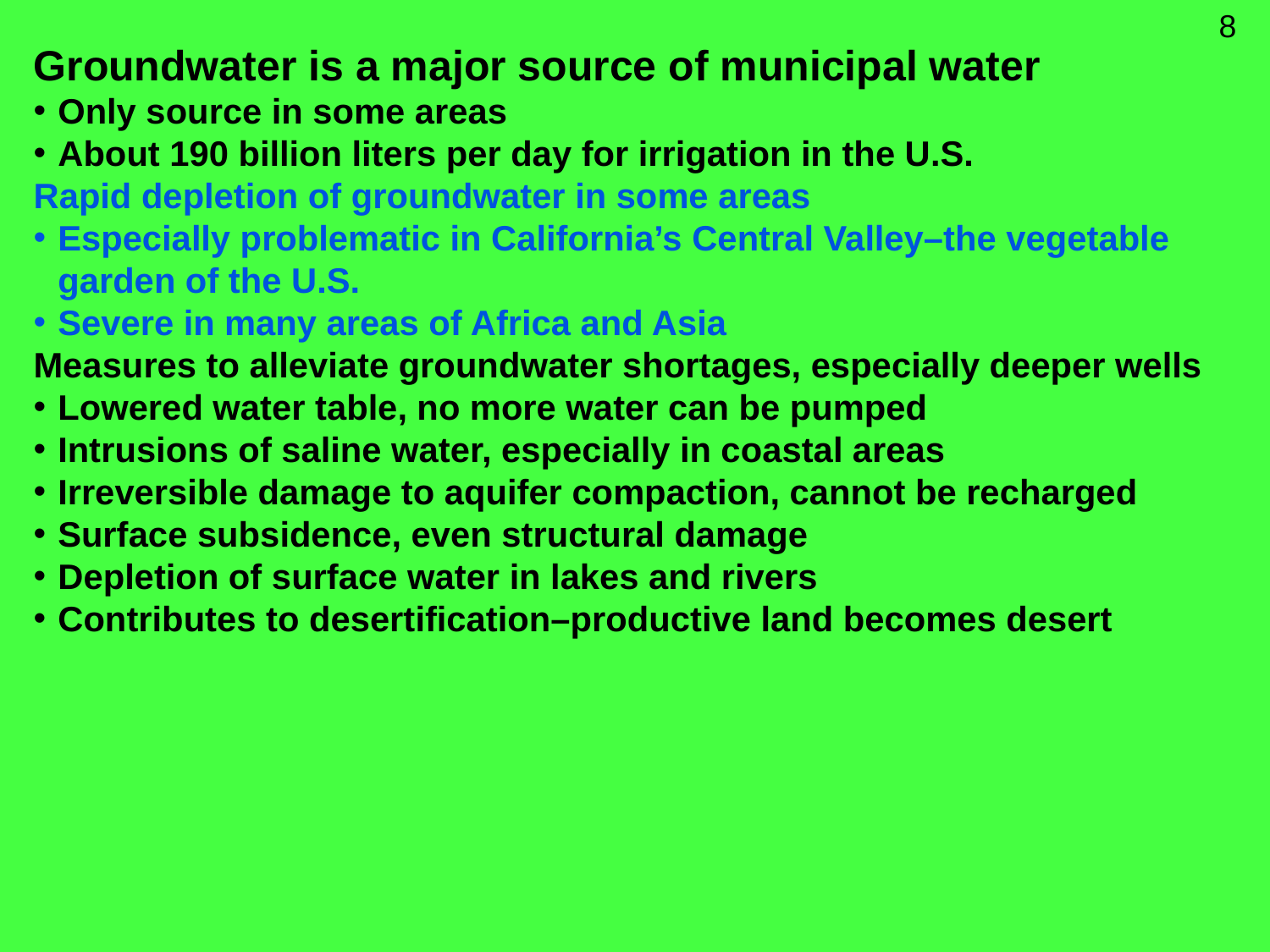

8
Groundwater is a major source of municipal water
Only source in some areas
About 190 billion liters per day for irrigation in the U.S.
Rapid depletion of groundwater in some areas
Especially problematic in California’s Central Valley–the vegetable garden of the U.S.
Severe in many areas of Africa and Asia
Measures to alleviate groundwater shortages, especially deeper wells
Lowered water table, no more water can be pumped
Intrusions of saline water, especially in coastal areas
Irreversible damage to aquifer compaction, cannot be recharged
Surface subsidence, even structural damage
Depletion of surface water in lakes and rivers
Contributes to desertification–productive land becomes desert